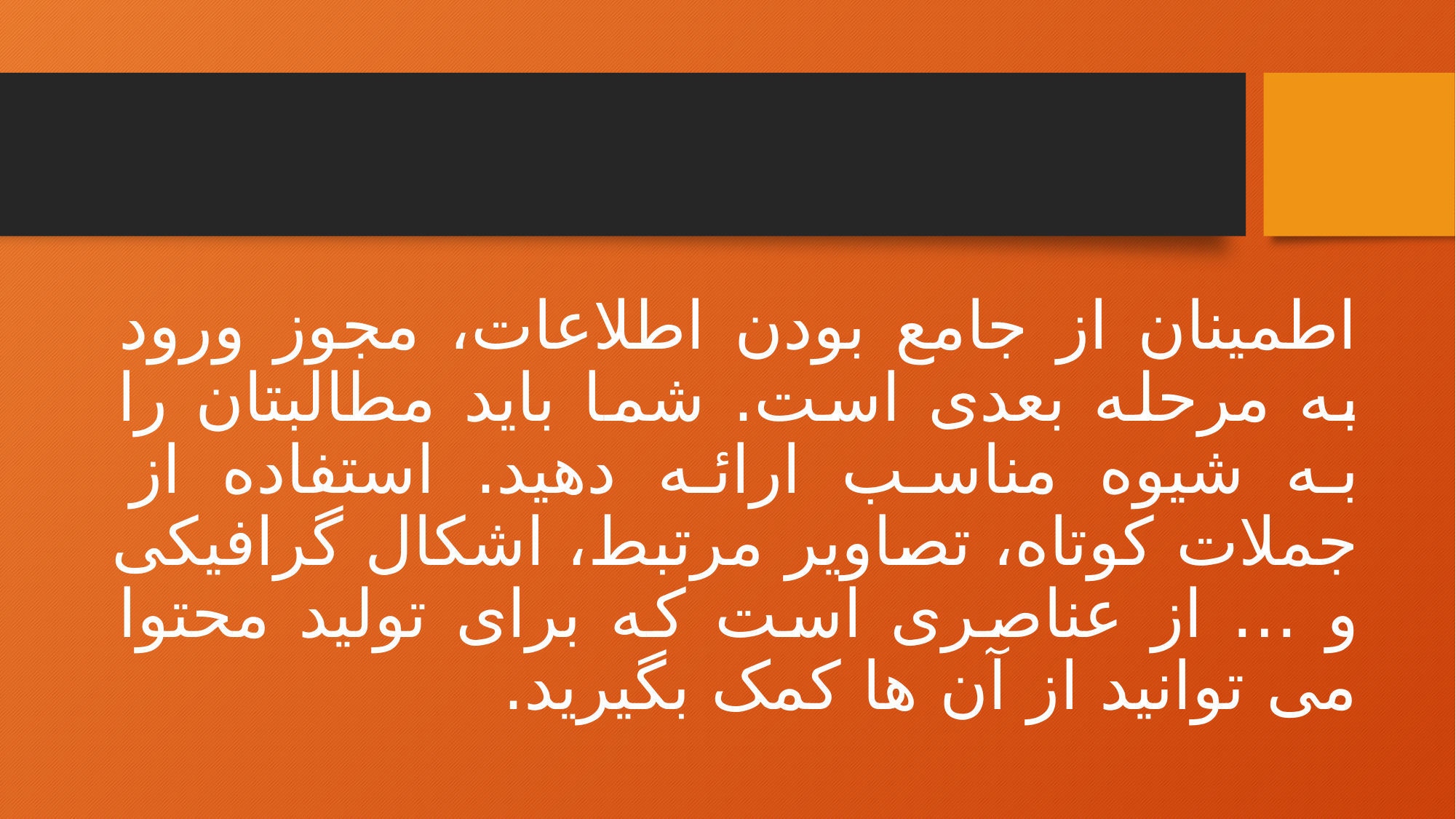

اطمینان از جامع بودن اطلاعات، مجوز ورود به مرحله بعدی است. شما باید مطالبتان را به شیوه مناسب ارائه دهید. استفاده از جملات کوتاه، تصاویر مرتبط، اشکال گرافیکی و … از عناصری است که برای تولید محتوا می توانید از آن ها کمک بگیرید.